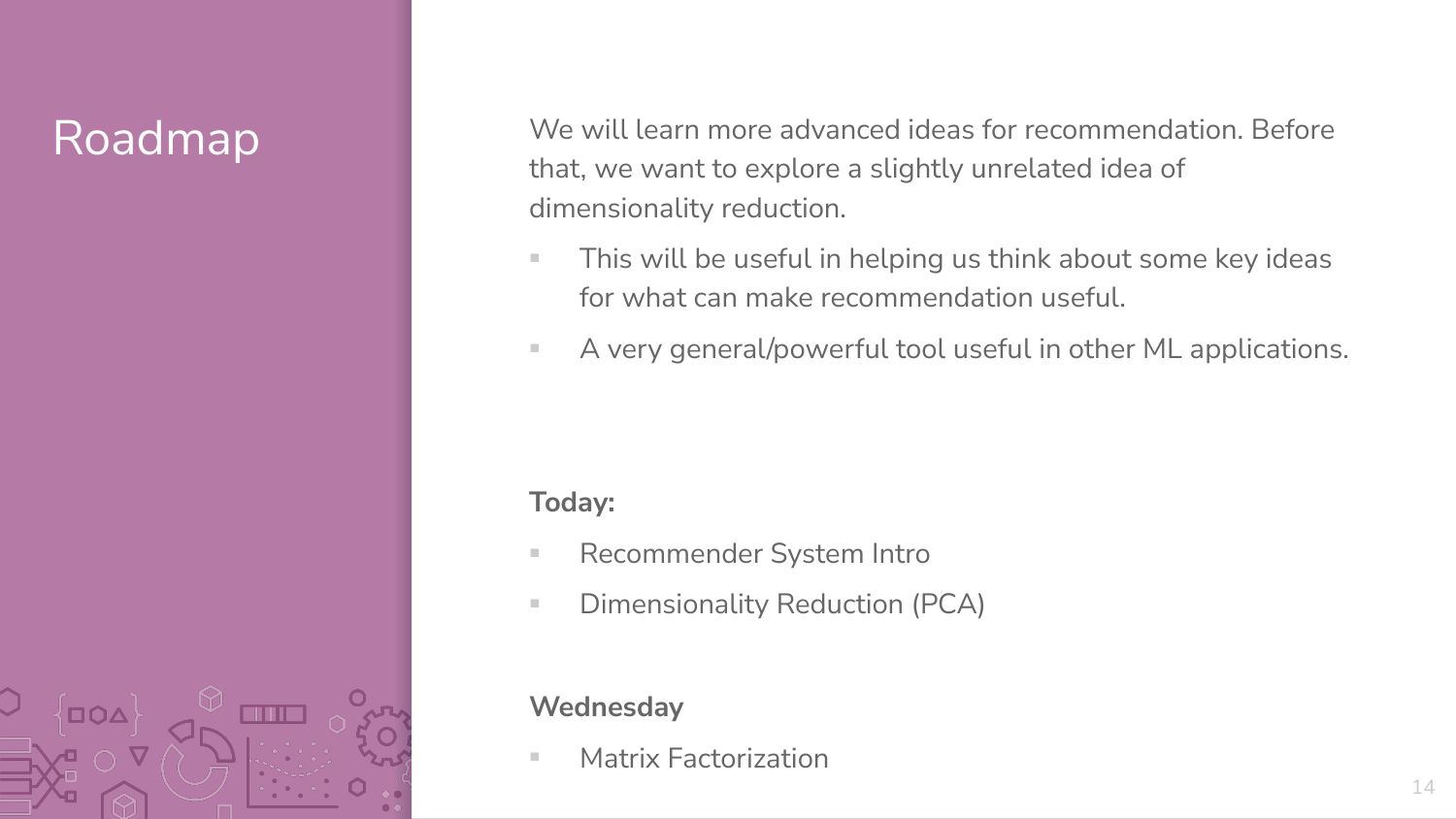

# Roadmap
We will learn more advanced ideas for recommendation. Before that, we want to explore a slightly unrelated idea of dimensionality reduction.
This will be useful in helping us think about some key ideas for what can make recommendation useful.
A very general/powerful tool useful in other ML applications.

Today:
Recommender System Intro
Dimensionality Reduction (PCA)

Wednesday
Matrix Factorization
14